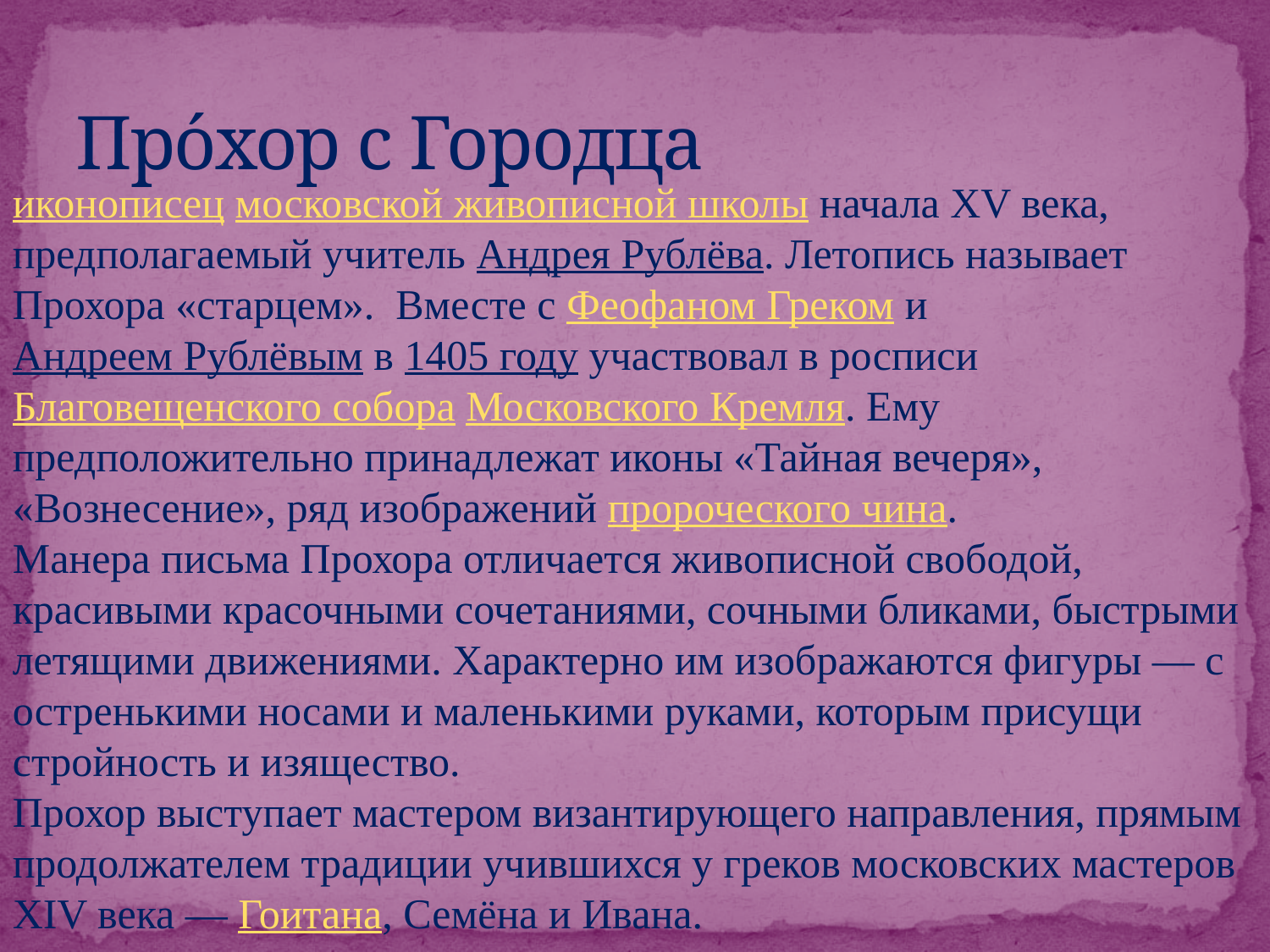

# Про́хор с Городца
иконописец московской живописной школы начала XV века, предполагаемый учитель Андрея Рублёва. Летопись называет Прохора «старцем».  Вместе с Феофаном Греком и Андреем Рублёвым в 1405 году участвовал в росписи Благовещенского собора Московского Кремля. Ему предположительно принадлежат иконы «Тайная вечеря», «Вознесение», ряд изображений пророческого чина.
Манера письма Прохора отличается живописной свободой, красивыми красочными сочетаниями, сочными бликами, быстрыми летящими движениями. Характерно им изображаются фигуры — с остренькими носами и маленькими руками, которым присущи стройность и изящество.
Прохор выступает мастером византирующего направления, прямым продолжателем традиции учившихся у греков московских мастеров XIV века — Гоитана, Семёна и Ивана.